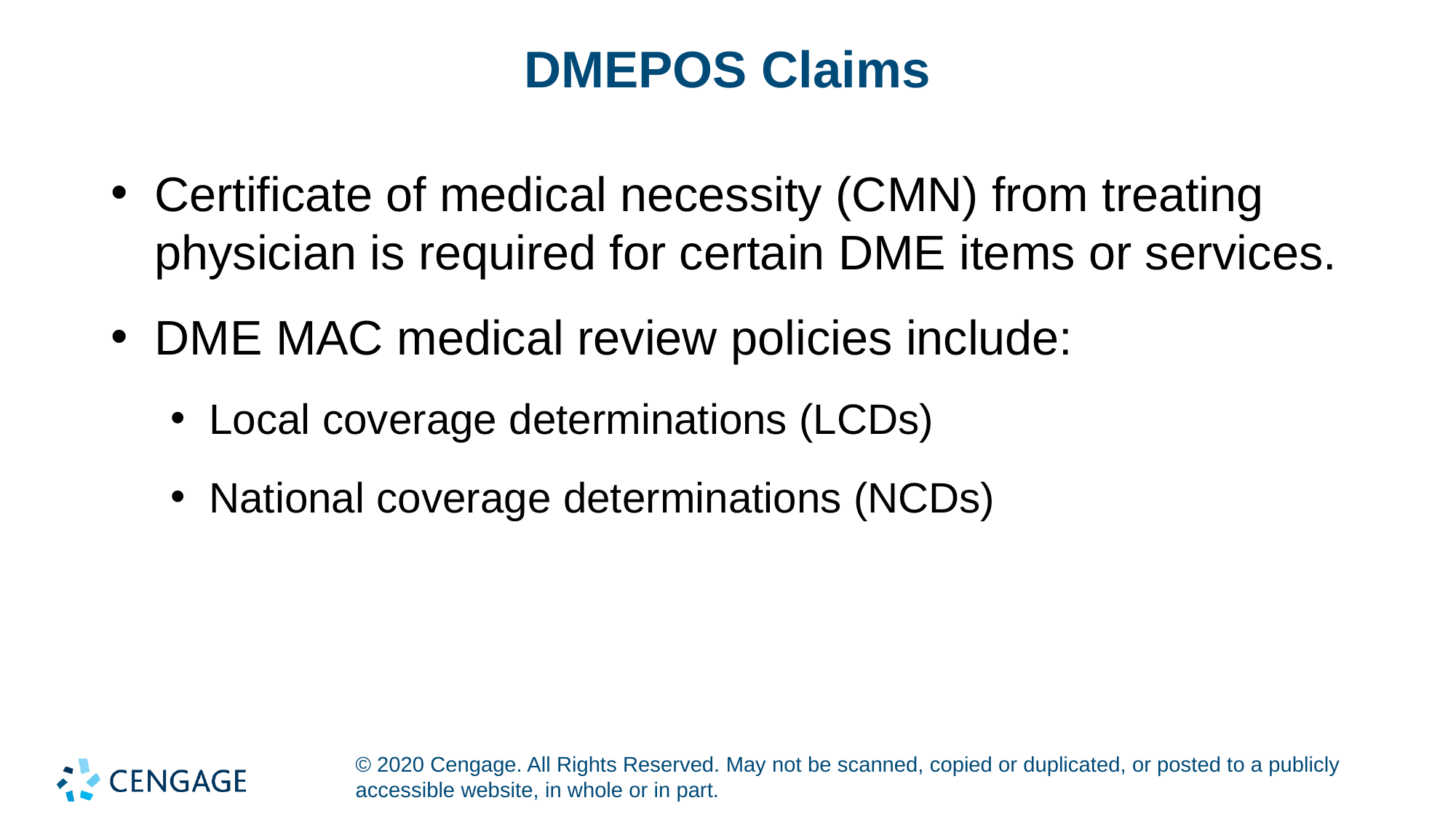

# DMEPOS Claims
Certificate of medical necessity (CMN) from treating physician is required for certain DME items or services.
DME MAC medical review policies include:
Local coverage determinations (LCDs)
National coverage determinations (NCDs)